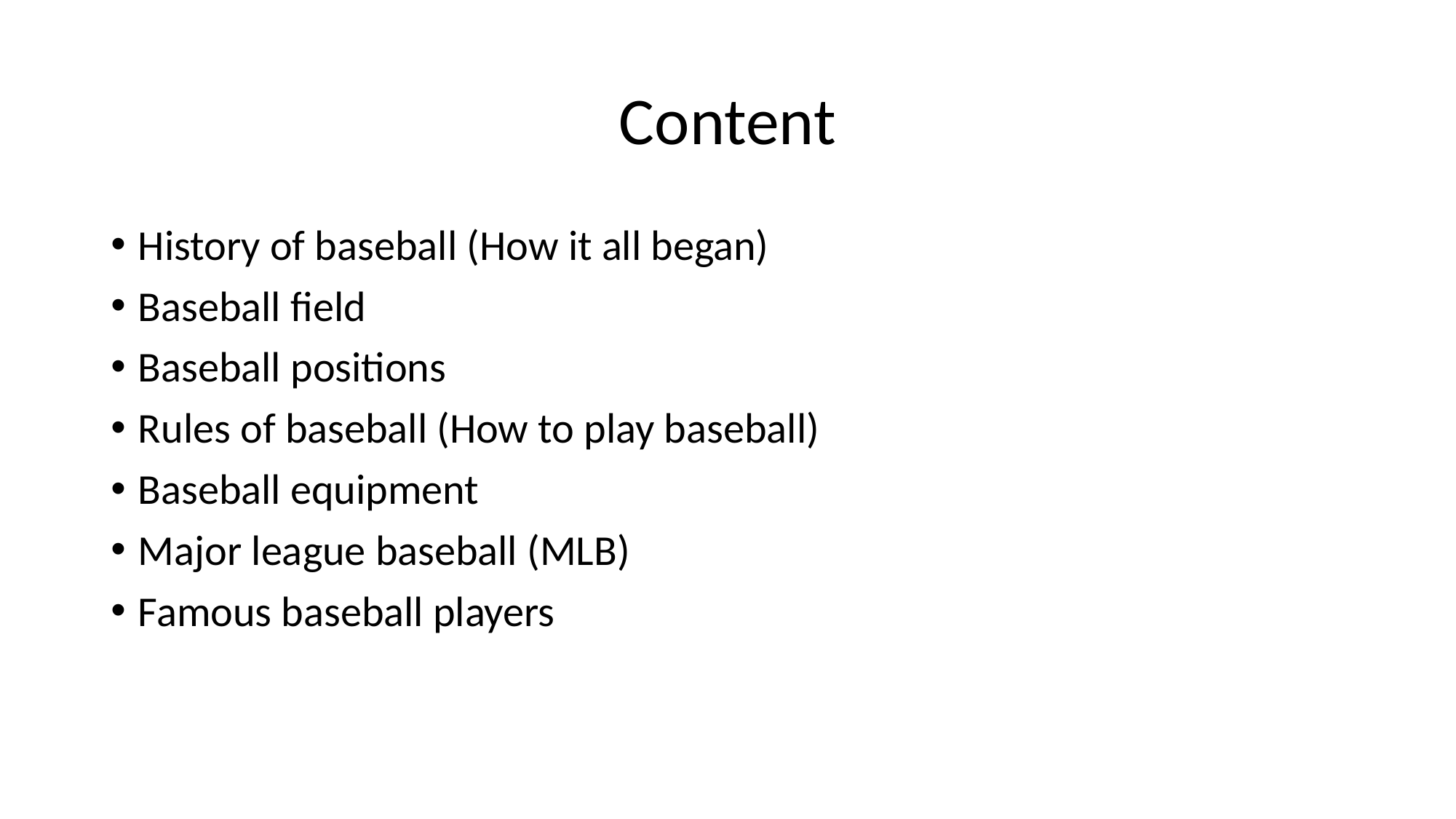

# Content
History of baseball (How it all began)
Baseball field
Baseball positions
Rules of baseball (How to play baseball)
Baseball equipment
Major league baseball (MLB)
Famous baseball players